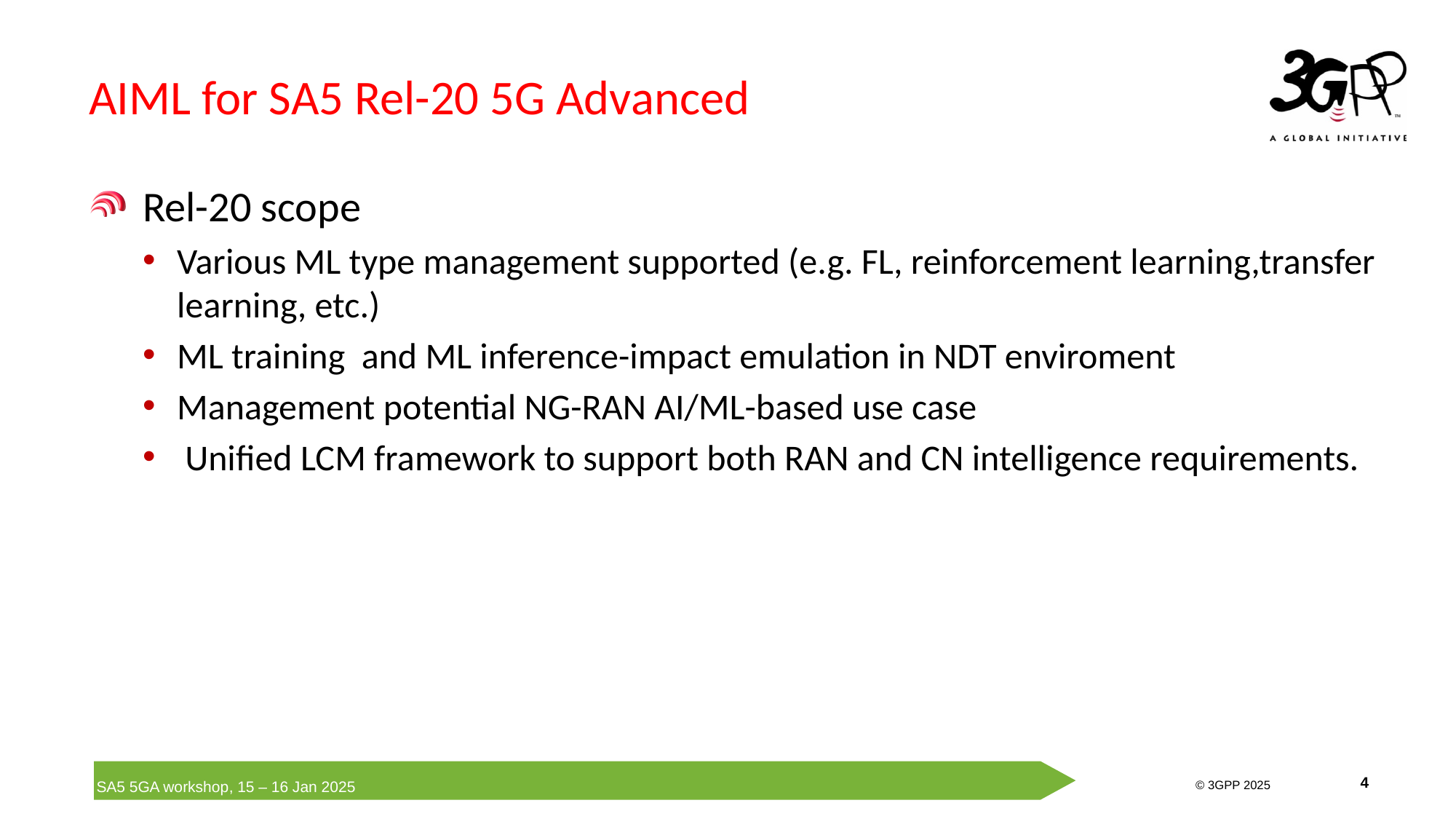

# AIML for SA5 Rel-20 5G Advanced
Rel-20 scope
Various ML type management supported (e.g. FL, reinforcement learning,transfer learning, etc.)
ML training  and ML inference-impact emulation in NDT enviroment
Management potential NG-RAN AI/ML-based use case
 Unified LCM framework to support both RAN and CN intelligence requirements.